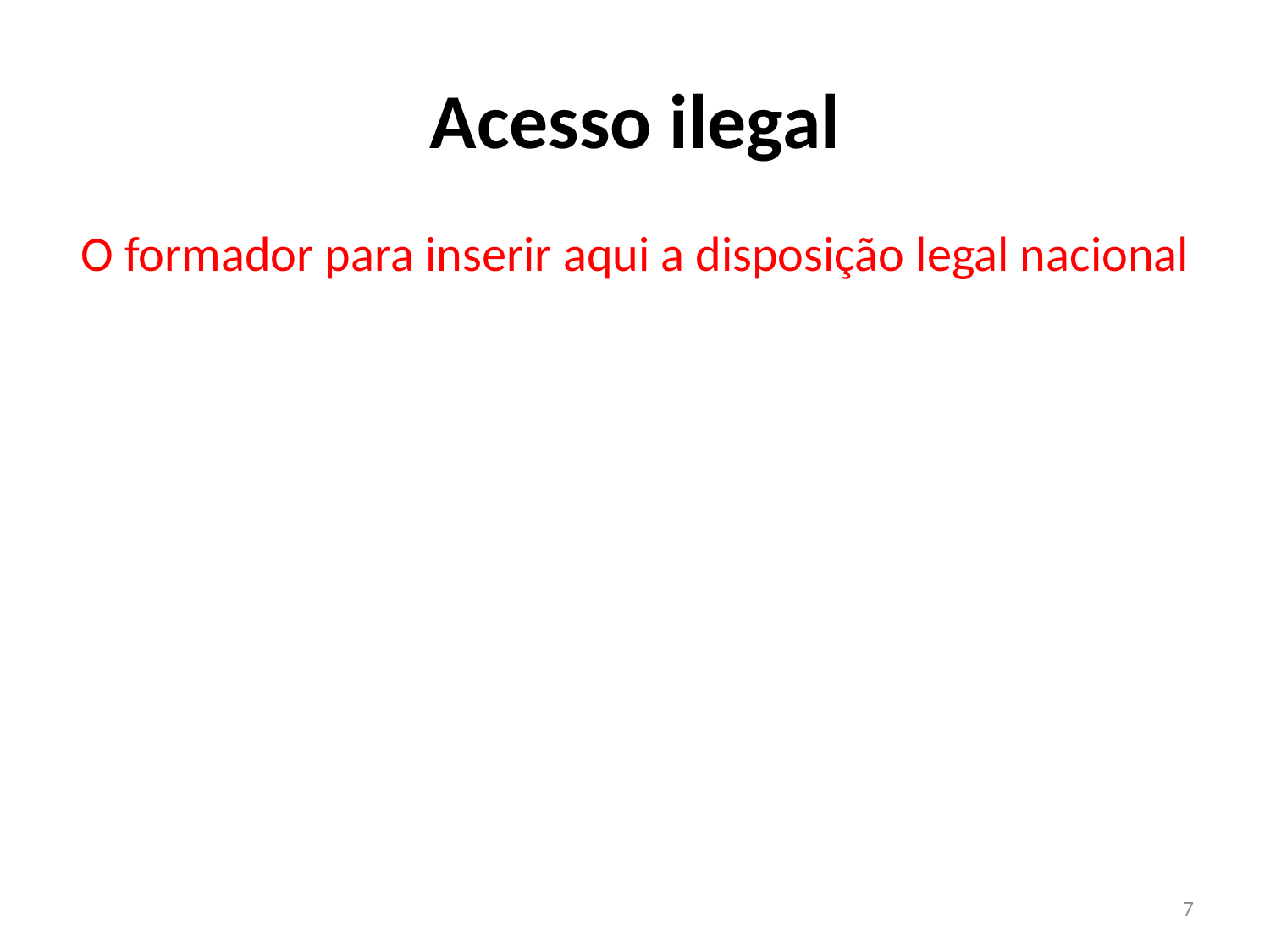

# Acesso ilegal
O formador para inserir aqui a disposição legal nacional
7